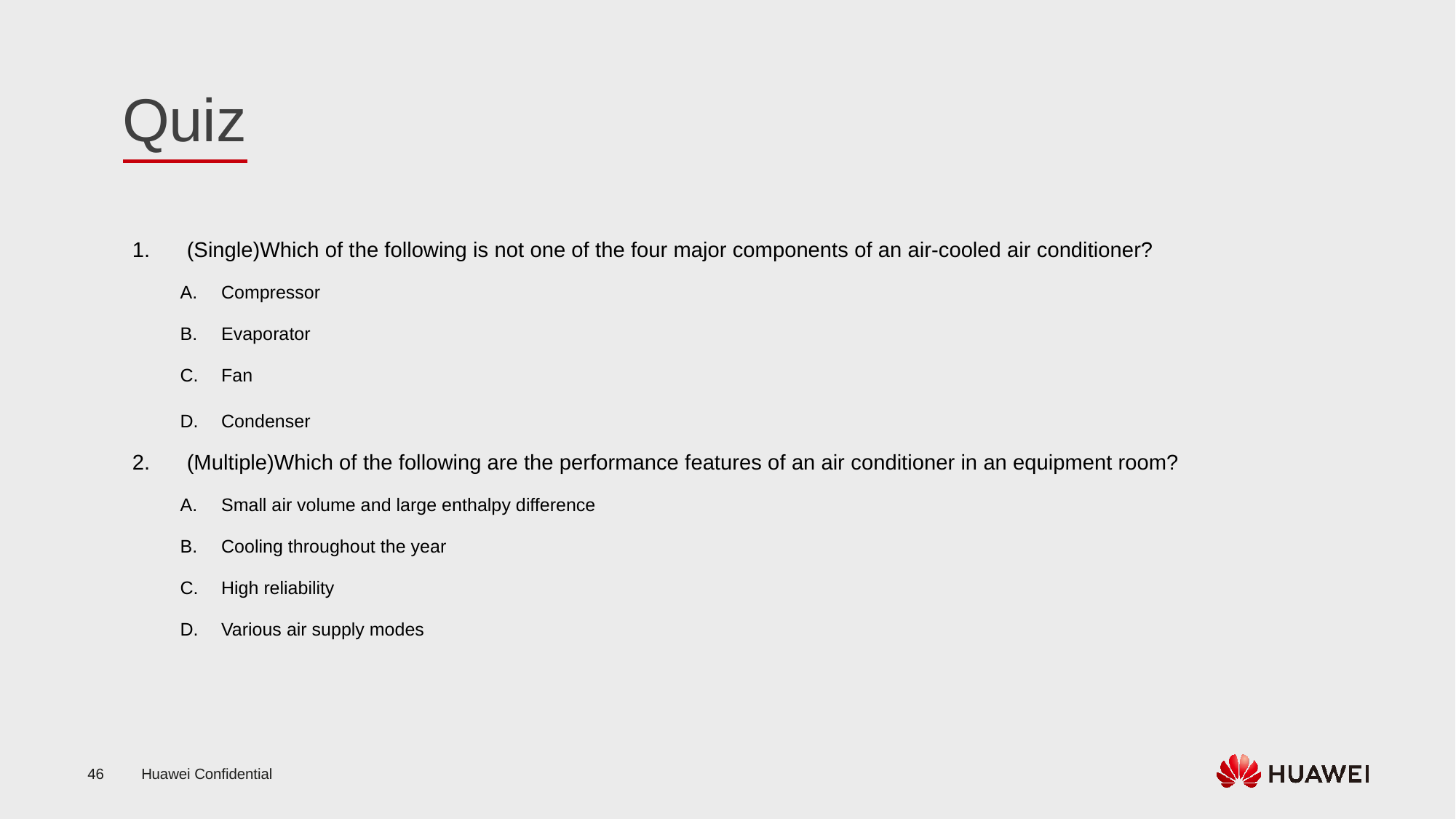

(Single)Which of the following is not one of the four major components of an air-cooled air conditioner?
Compressor
Evaporator
Fan
Condenser
(Multiple)Which of the following are the performance features of an air conditioner in an equipment room?
Small air volume and large enthalpy difference
Cooling throughout the year
High reliability
Various air supply modes